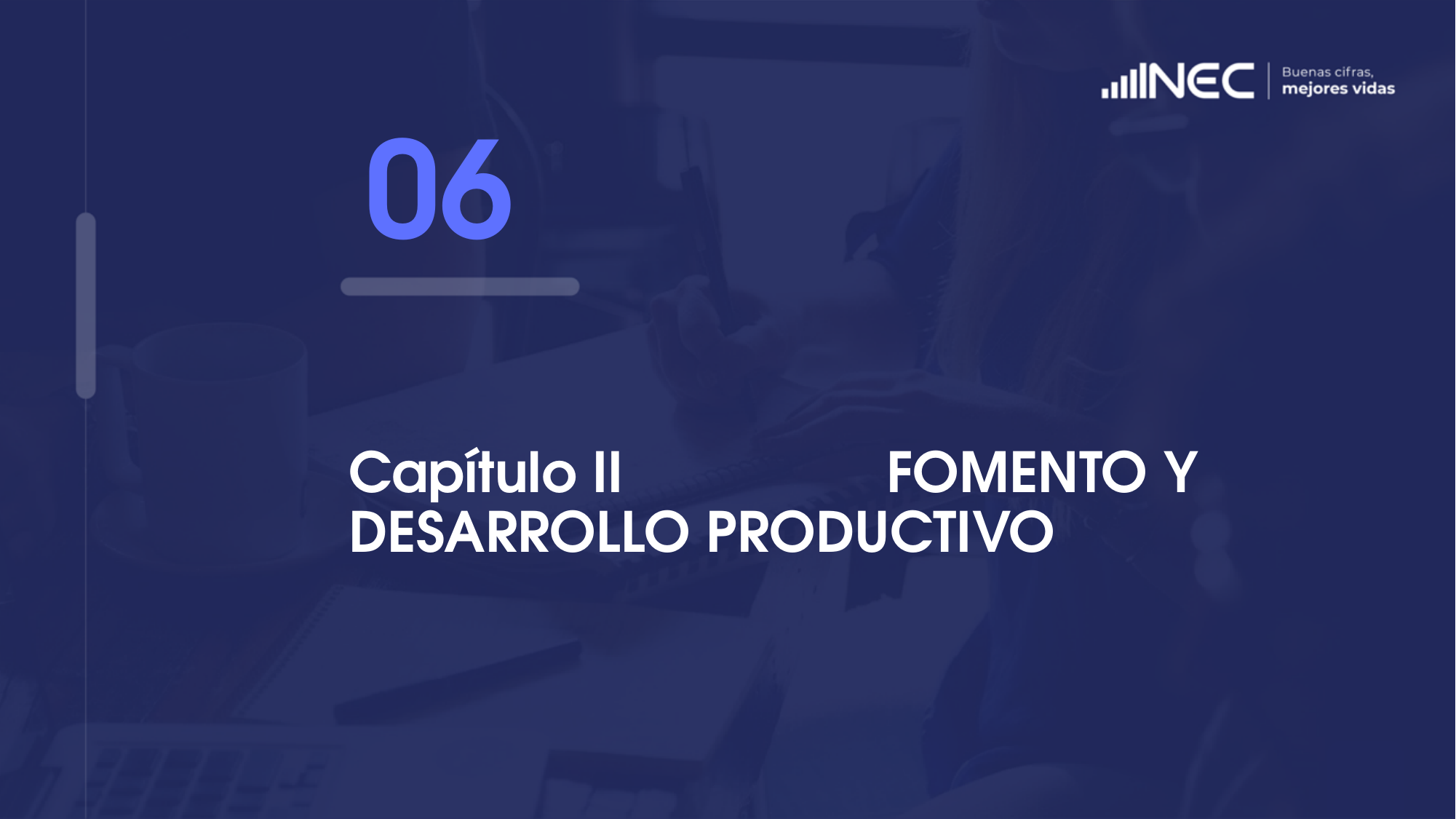

06
# Capítulo II                 FOMENTO Y DESARROLLO PRODUCTIVO